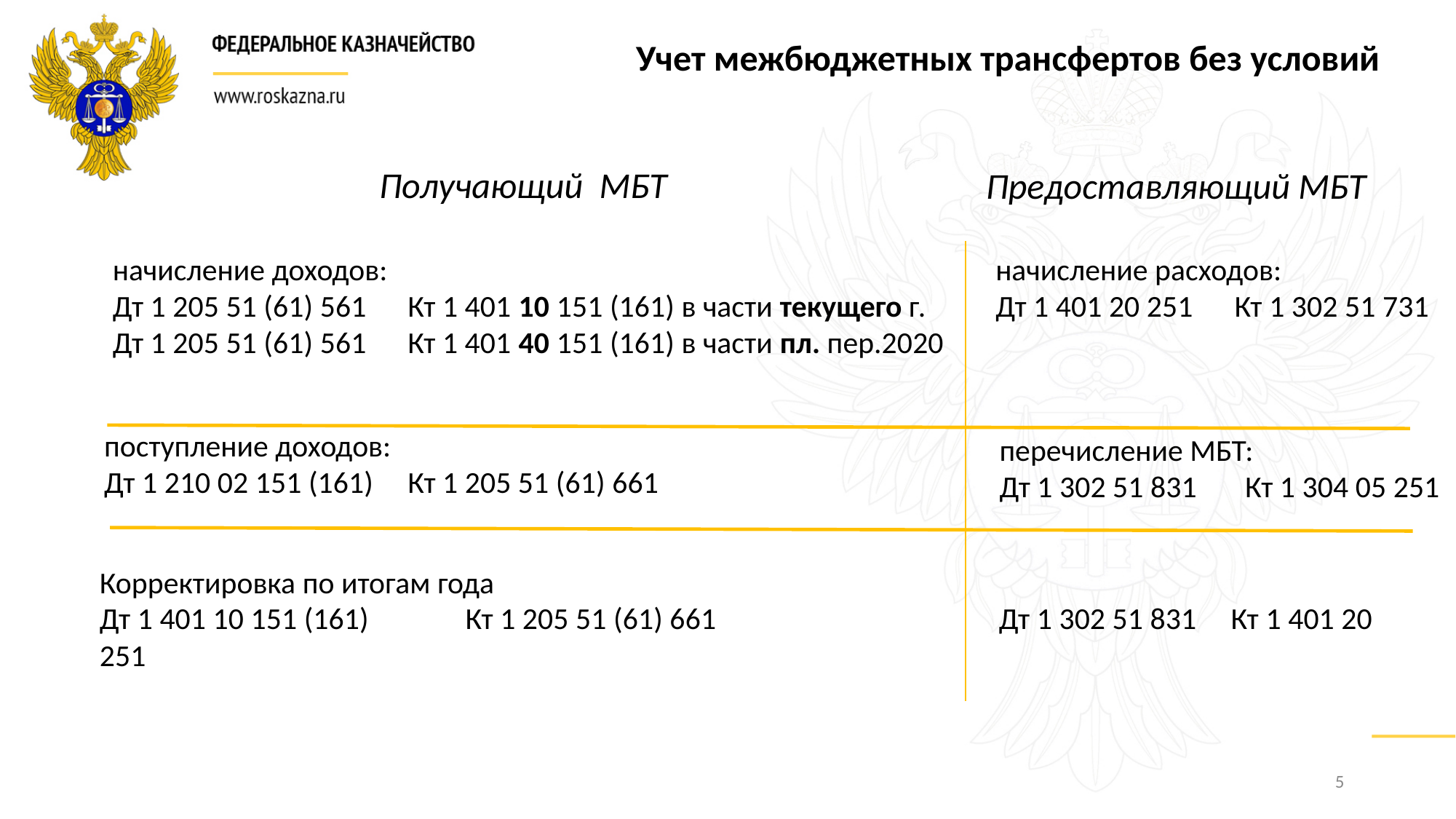

Учет межбюджетных трансфертов без условий
Получающий  МБТ
Предоставляющий МБТ
начисление доходов:
Дт 1 205 51 (61) 561      Кт 1 401 10 151 (161) в части текущего г.
Дт 1 205 51 (61) 561      Кт 1 401 40 151 (161) в части пл. пер.2020

начисление расходов:
Дт 1 401 20 251      Кт 1 302 51 731

перечисление МБТ:
Дт 1 302 51 831       Кт 1 304 05 251

поступление доходов:
Дт 1 210 02 151 (161)     Кт 1 205 51 (61) 661

Корректировка по итогам года
Дт 1 401 10 151 (161)              Кт 1 205 51 (61) 661                                         Дт 1 302 51 831     Кт 1 401 20 251

5